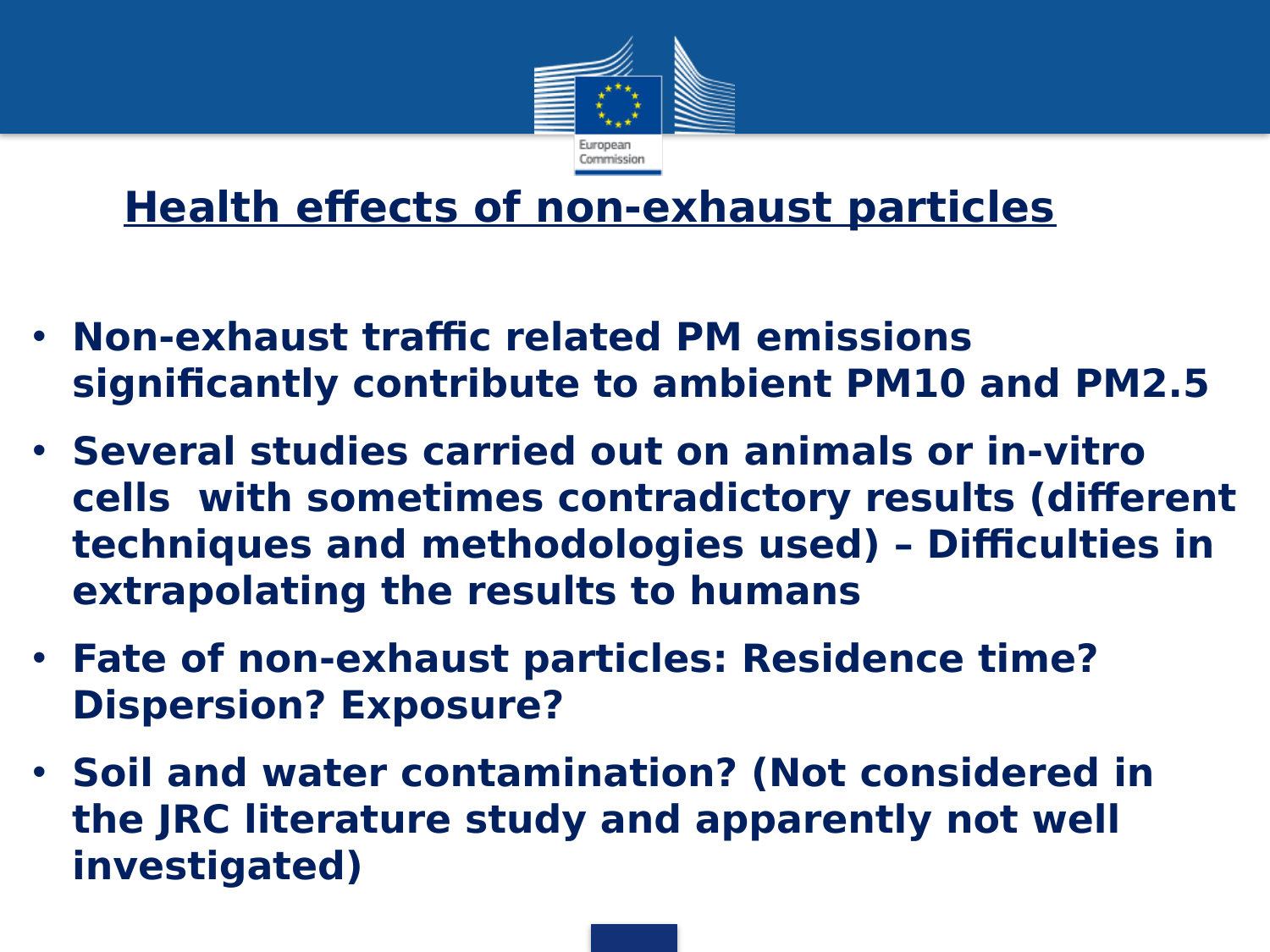

Health effects of non-exhaust particles
Non-exhaust traffic related PM emissions significantly contribute to ambient PM10 and PM2.5
Several studies carried out on animals or in-vitro cells  with sometimes contradictory results (different techniques and methodologies used) – Difficulties in extrapolating the results to humans
Fate of non-exhaust particles: Residence time? Dispersion? Exposure?
Soil and water contamination? (Not considered in the JRC literature study and apparently not well investigated)